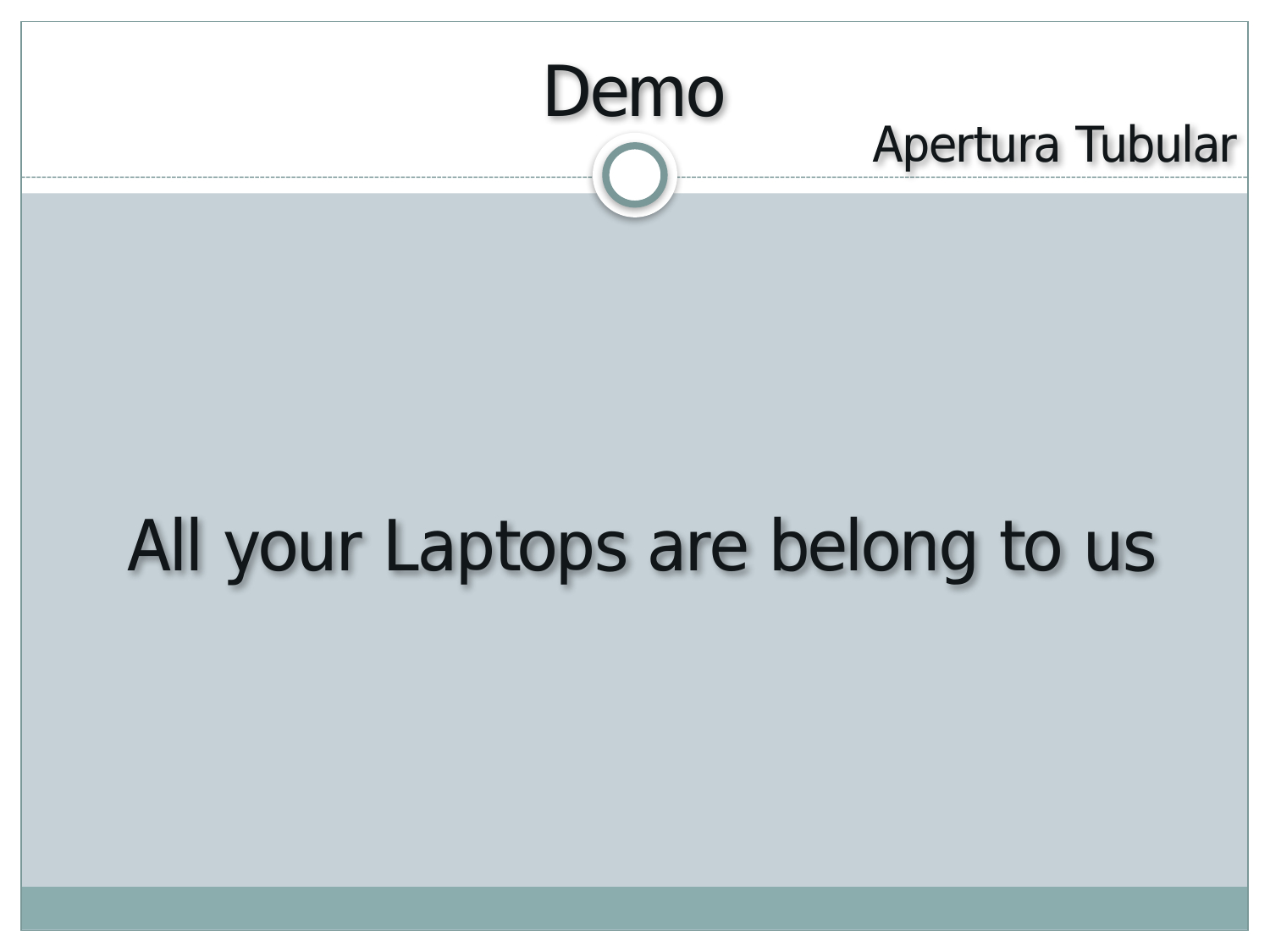

# Demo
Apertura Tubular
All your Laptops are belong to us